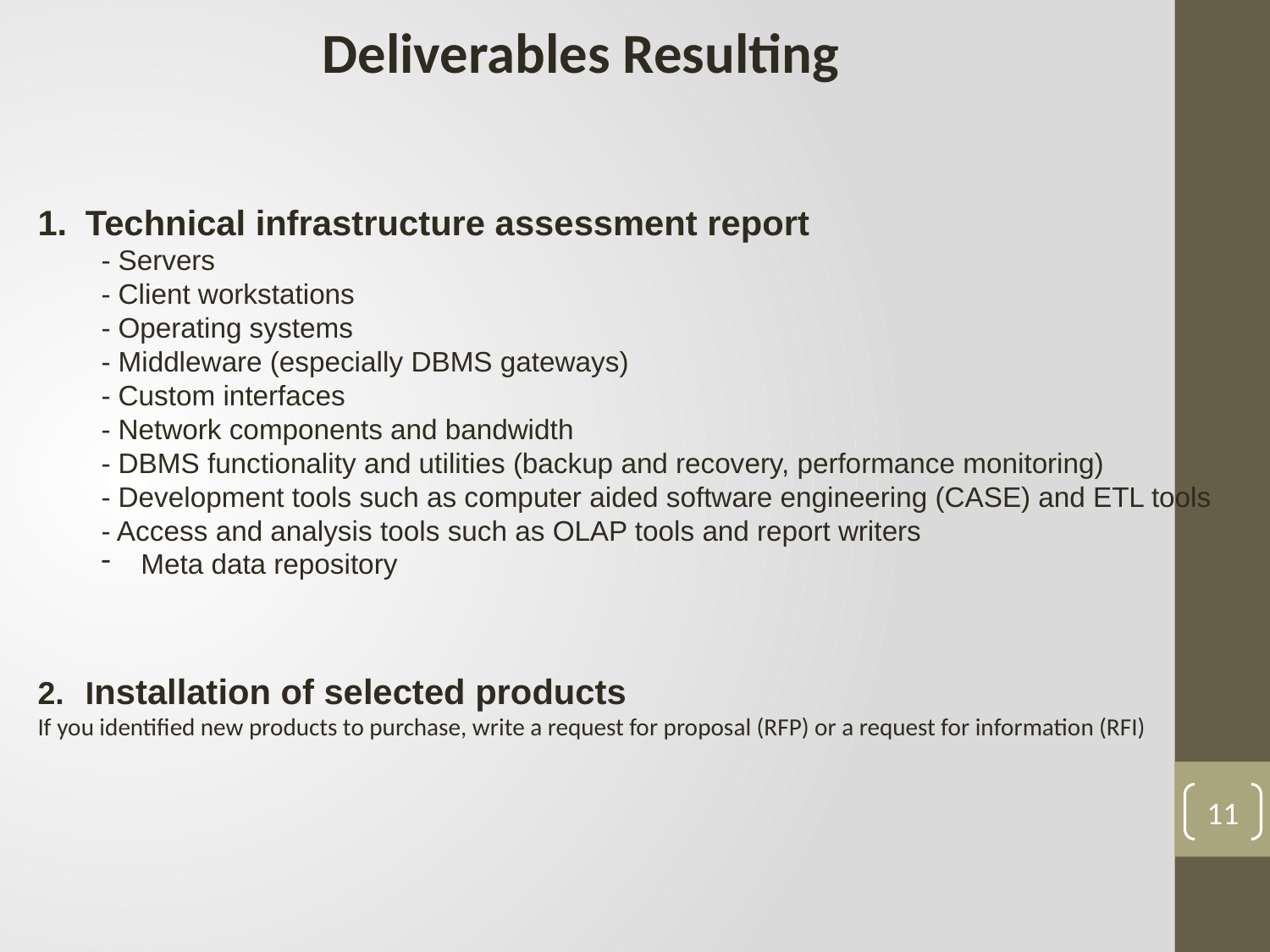

Deliverables Resulting
Technical infrastructure assessment report
- Servers
- Client workstations
- Operating systems
- Middleware (especially DBMS gateways)
- Custom interfaces
- Network components and bandwidth
- DBMS functionality and utilities (backup and recovery, performance monitoring)
- Development tools such as computer aided software engineering (CASE) and ETL tools
- Access and analysis tools such as OLAP tools and report writers
Meta data repository

Installation of selected products
If you identified new products to purchase, write a request for proposal (RFP) or a request for information (RFI)

11